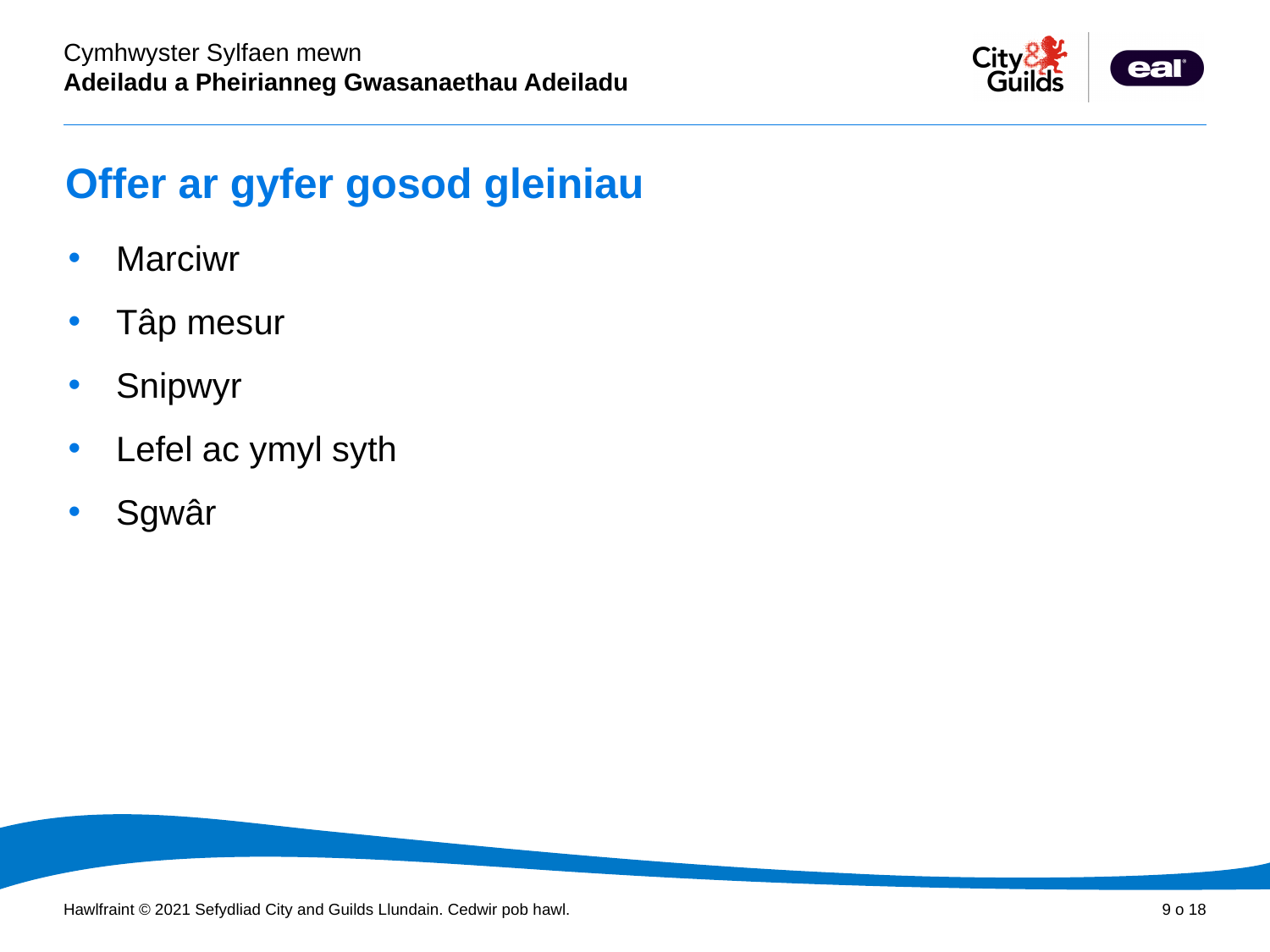

# Offer ar gyfer gosod gleiniau
Marciwr
Tâp mesur
Snipwyr
Lefel ac ymyl syth
Sgwâr